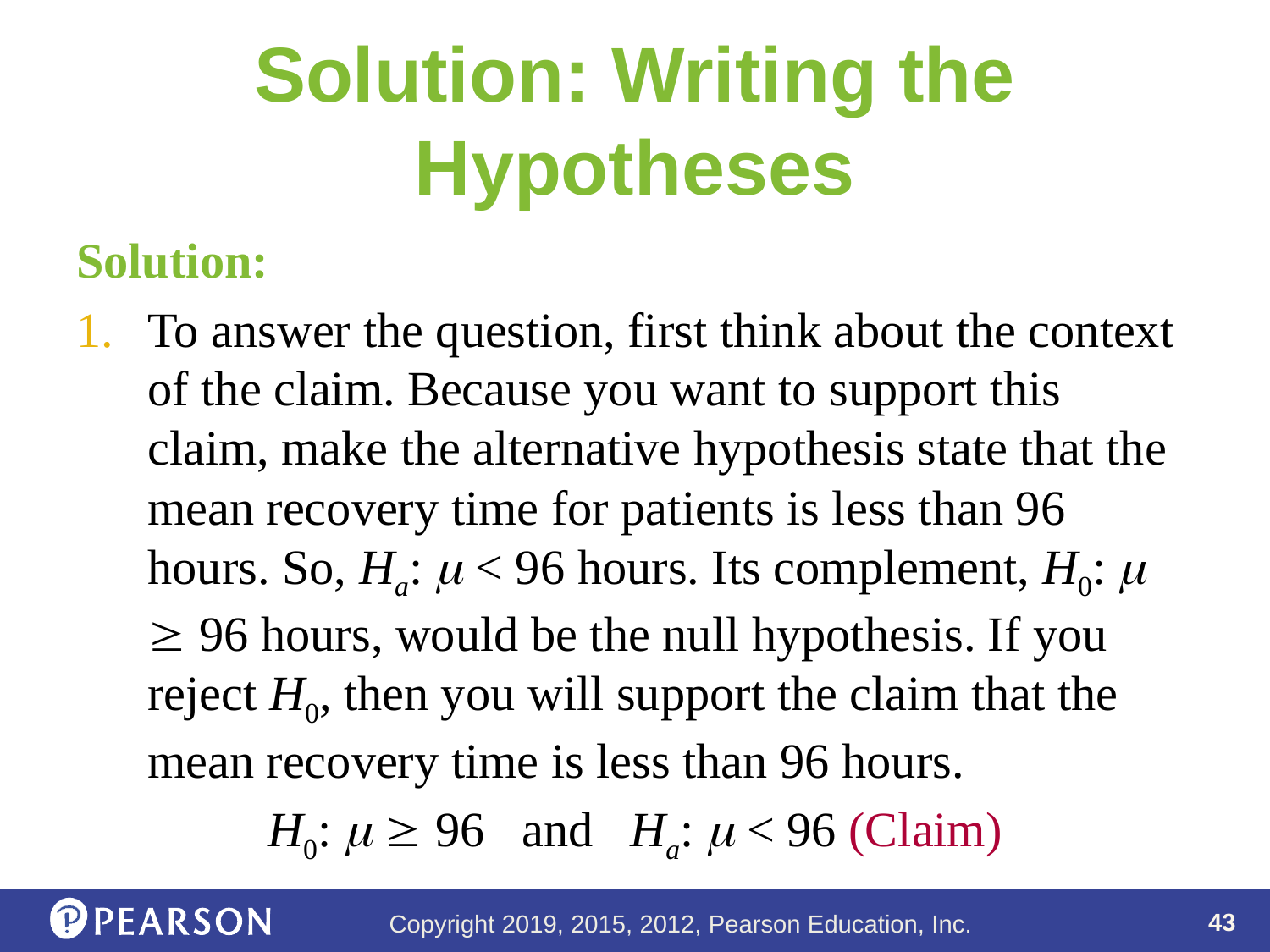

# Solution: Writing the Hypotheses
Solution:
To answer the question, first think about the context of the claim. Because you want to support this claim, make the alternative hypothesis state that the mean recovery time for patients is less than 96 hours. So, Ha: μ < 96 hours. Its complement, H0: μ ≥ 96 hours, would be the null hypothesis. If you reject H0, then you will support the claim that the mean recovery time is less than 96 hours.
H0: μ ≥ 96   and   Ha: μ < 96 (Claim)